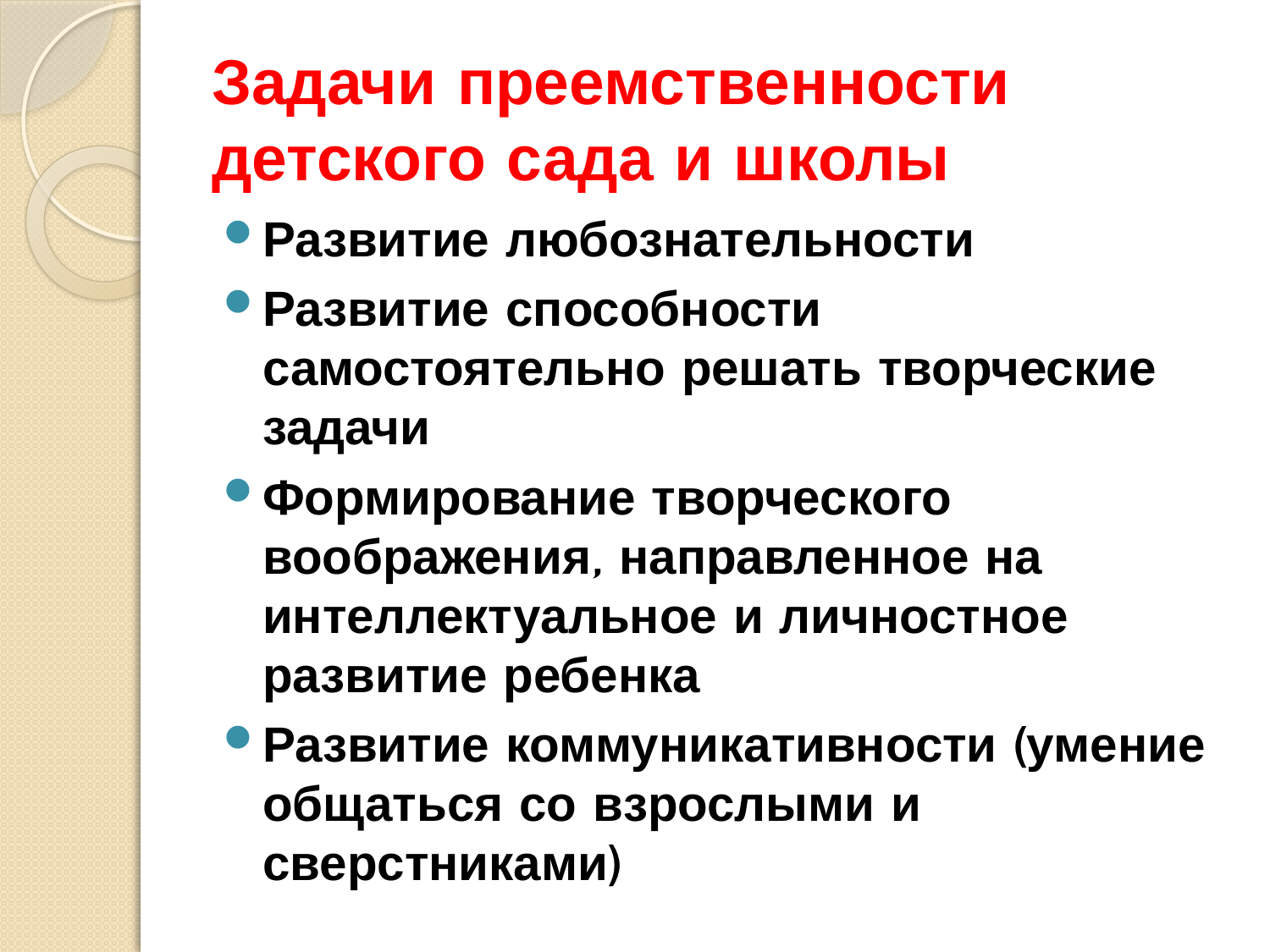

# Задачи преемственности детского сада и школы
Развитие любознательности
Развитие способности самостоятельно решать творческие задачи
Формирование творческого воображения, направленное на интеллектуальное и личностное развитие ребенка
Развитие коммуникативности (умение общаться со взрослыми и сверстниками)